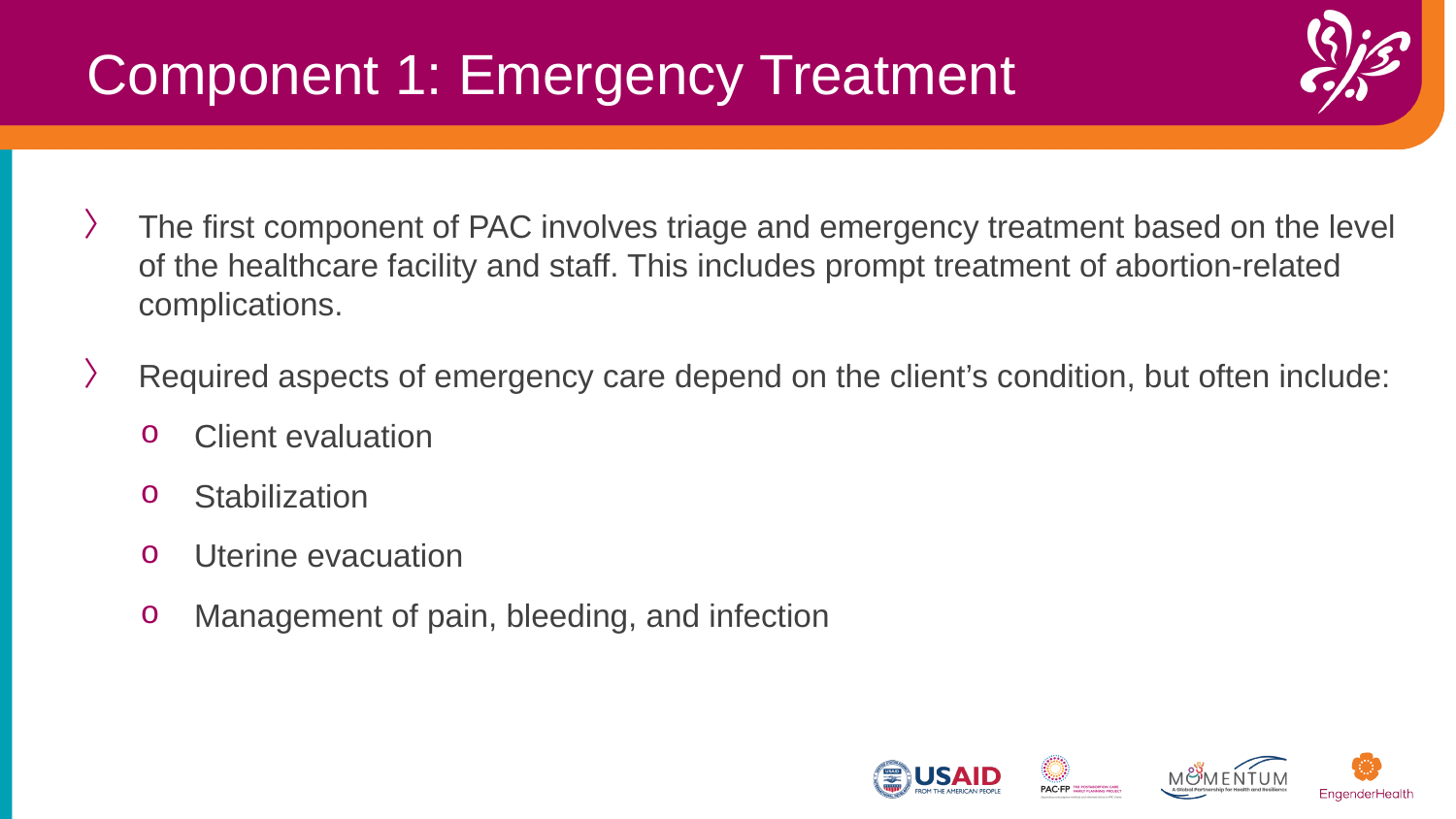

Component 1: Emergency Treatment
The first component of PAC involves triage and emergency treatment based on the level of the healthcare facility and staff. This includes prompt treatment of abortion-related complications.​
​Required aspects of emergency care depend on the client’s condition, but often include:
Client evaluation
Stabilization
Uterine evacuation
Management of pain, bleeding, and infection